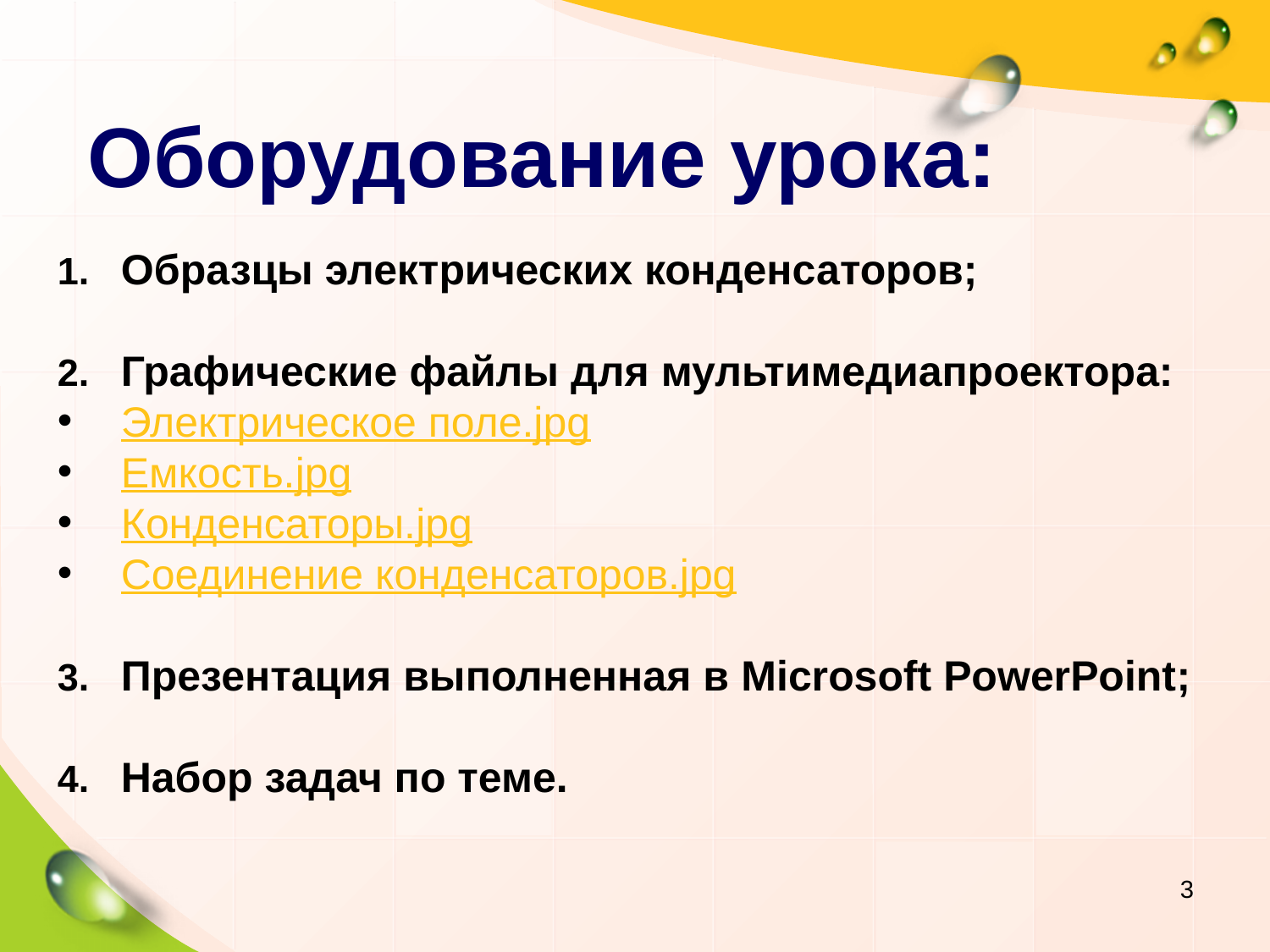

Оборудование урока:
Образцы электрических конденсаторов;

Графические файлы для мультимедиапроектора:
Электрическое поле.jpg
Емкость.jpg
Конденсаторы.jpg
Соединение конденсаторов.jpg

Презентация выполненная в Microsoft PowerPoint;

Набор задач по теме.
3